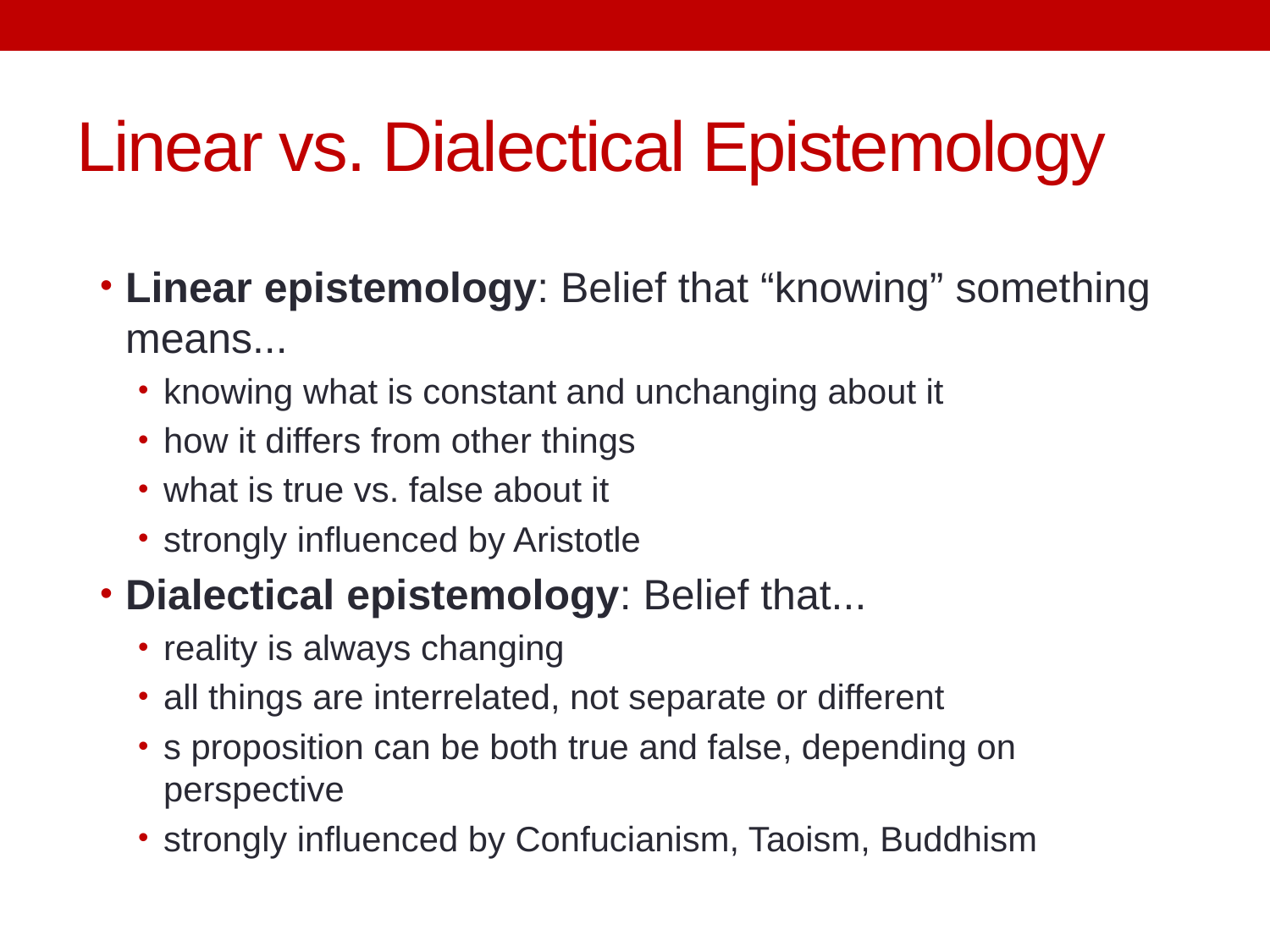

# Linear vs. Dialectical Epistemology
Linear epistemology: Belief that “knowing” something means...
knowing what is constant and unchanging about it
how it differs from other things
what is true vs. false about it
strongly influenced by Aristotle
Dialectical epistemology: Belief that...
reality is always changing
all things are interrelated, not separate or different
s proposition can be both true and false, depending on perspective
strongly influenced by Confucianism, Taoism, Buddhism